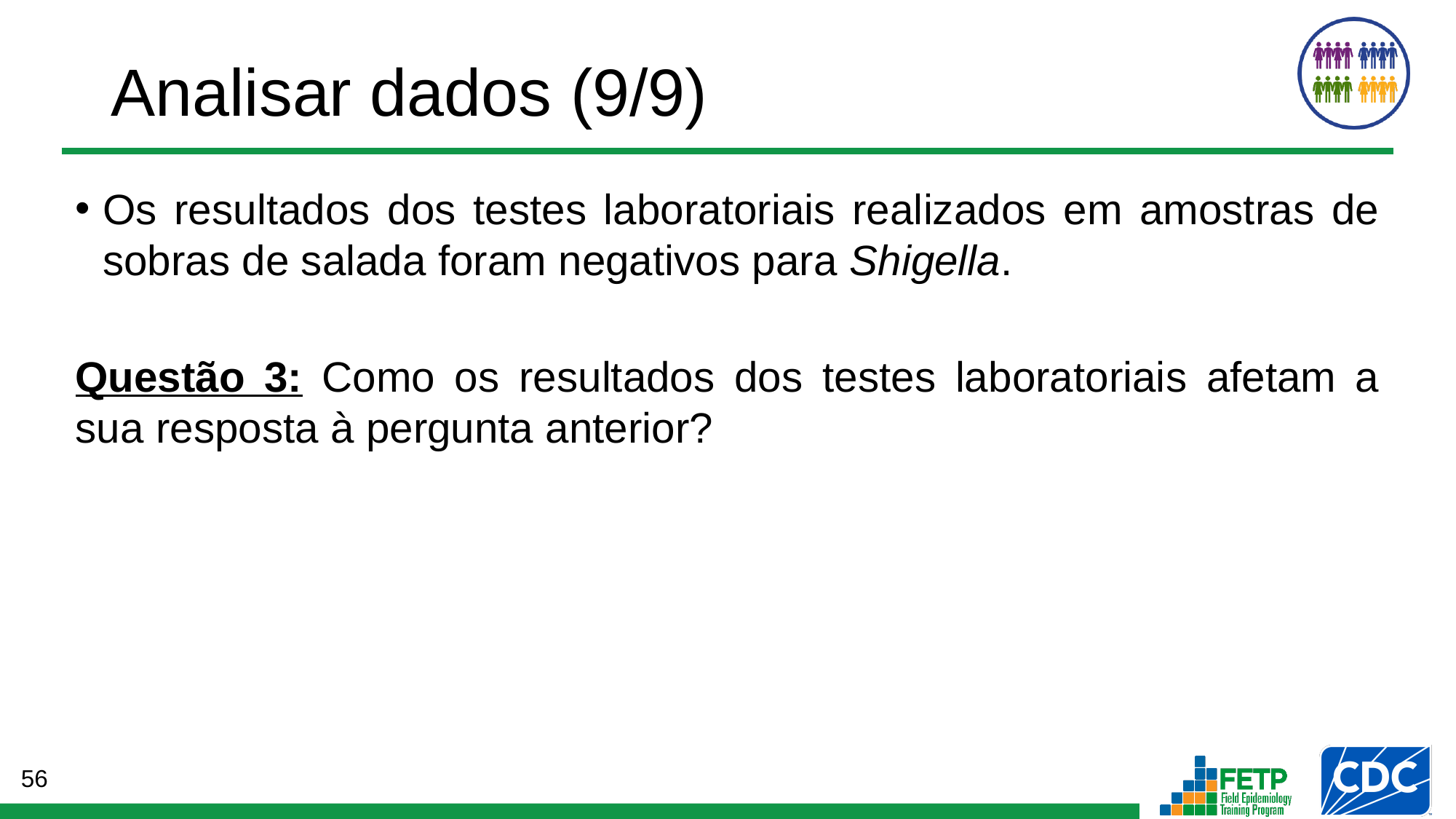

# Analisar dados (9/9)
Os resultados dos testes laboratoriais realizados em amostras de sobras de salada foram negativos para Shigella.

Questão 3: Como os resultados dos testes laboratoriais afetam a sua resposta à pergunta anterior?